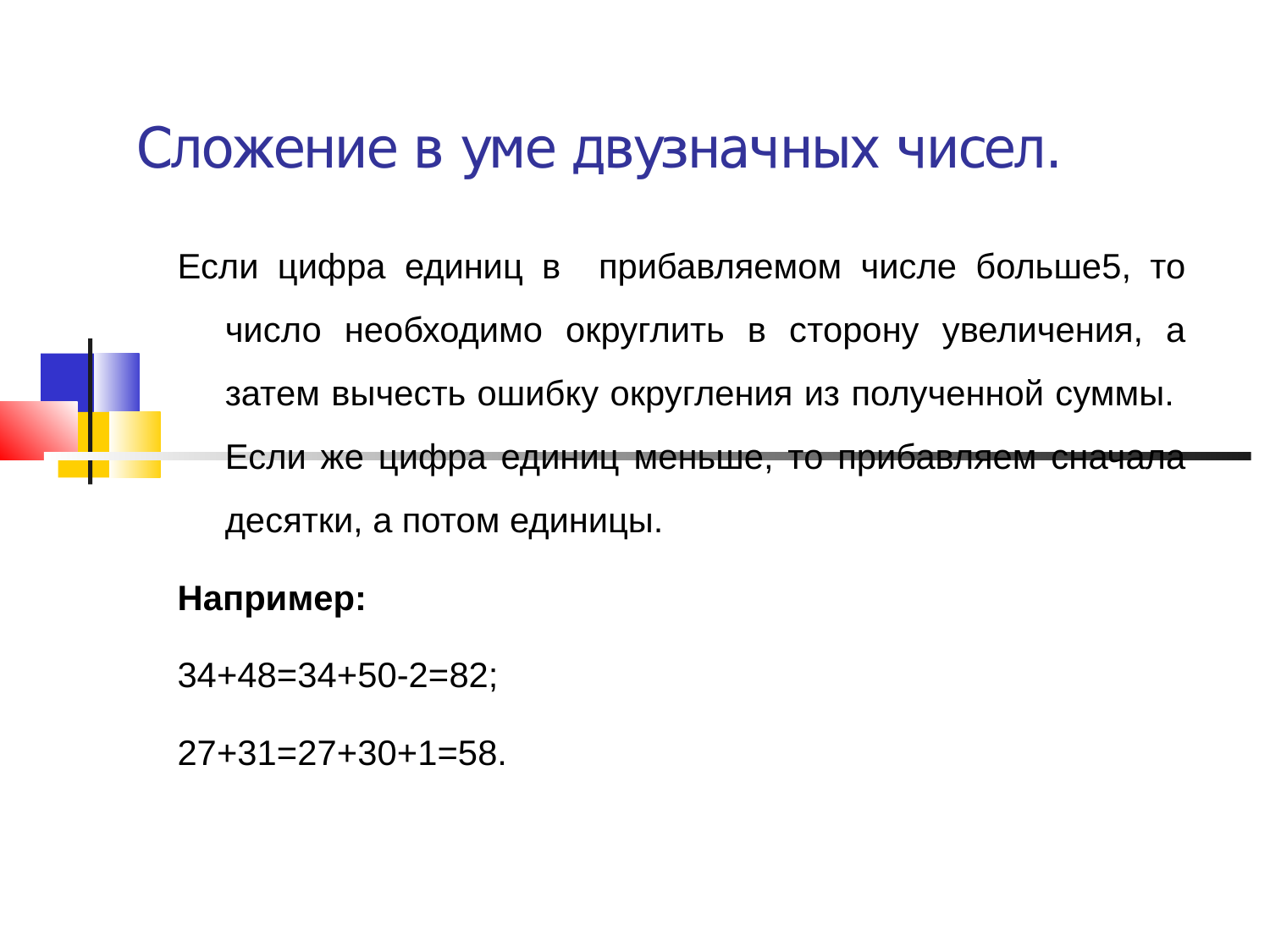

# Сложение в уме двузначных чисел.
Если цифра единиц в  прибавляемом числе больше5, то число необходимо округлить в сторону увеличения, а затем вычесть ошибку округления из полученной суммы.  Если же цифра единиц меньше, то прибавляем сначала десятки, а потом единицы.
Например:
34+48=34+50-2=82;
27+31=27+30+1=58.